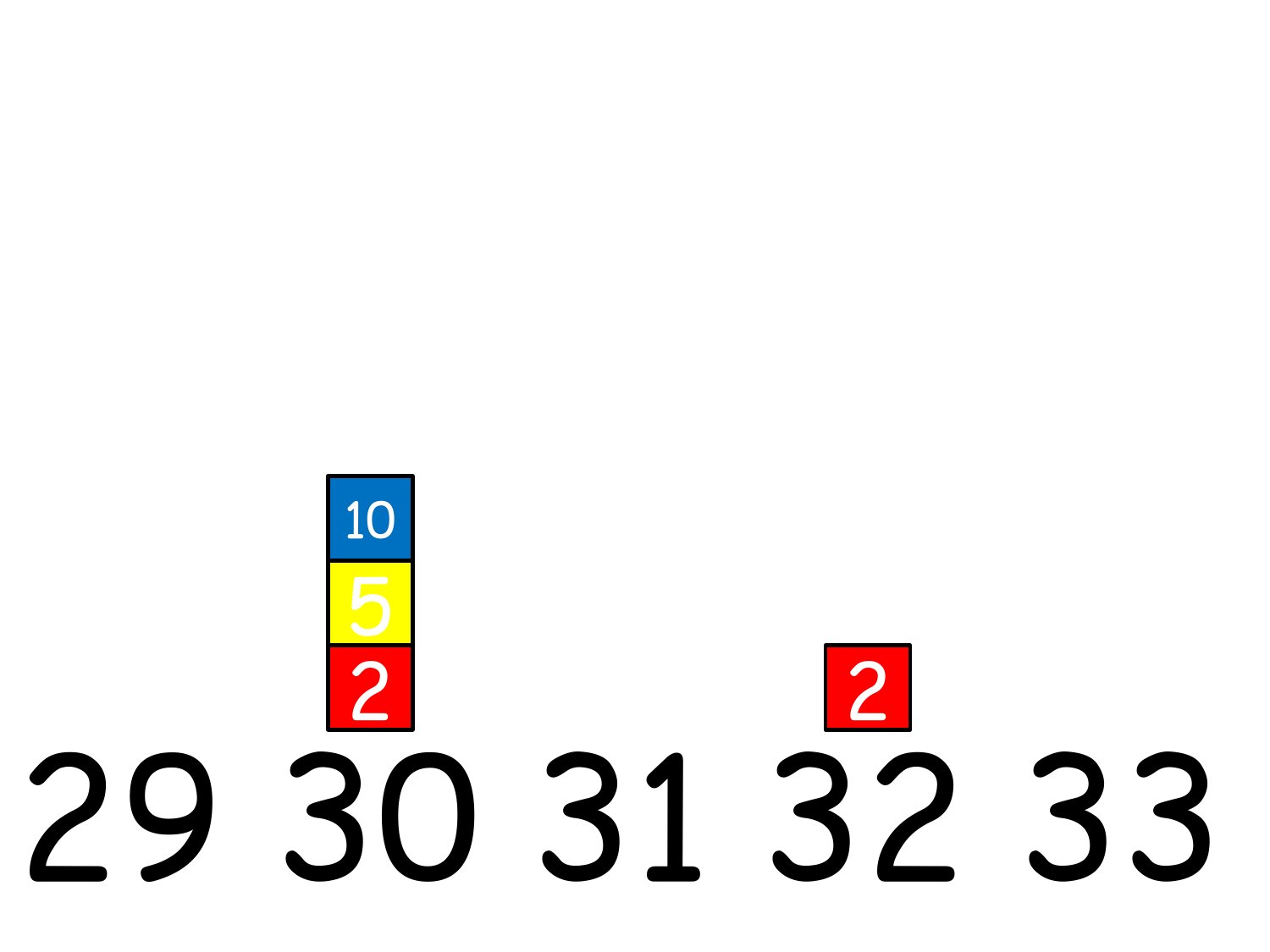

10
5
2
2
 29 30 31 32 33